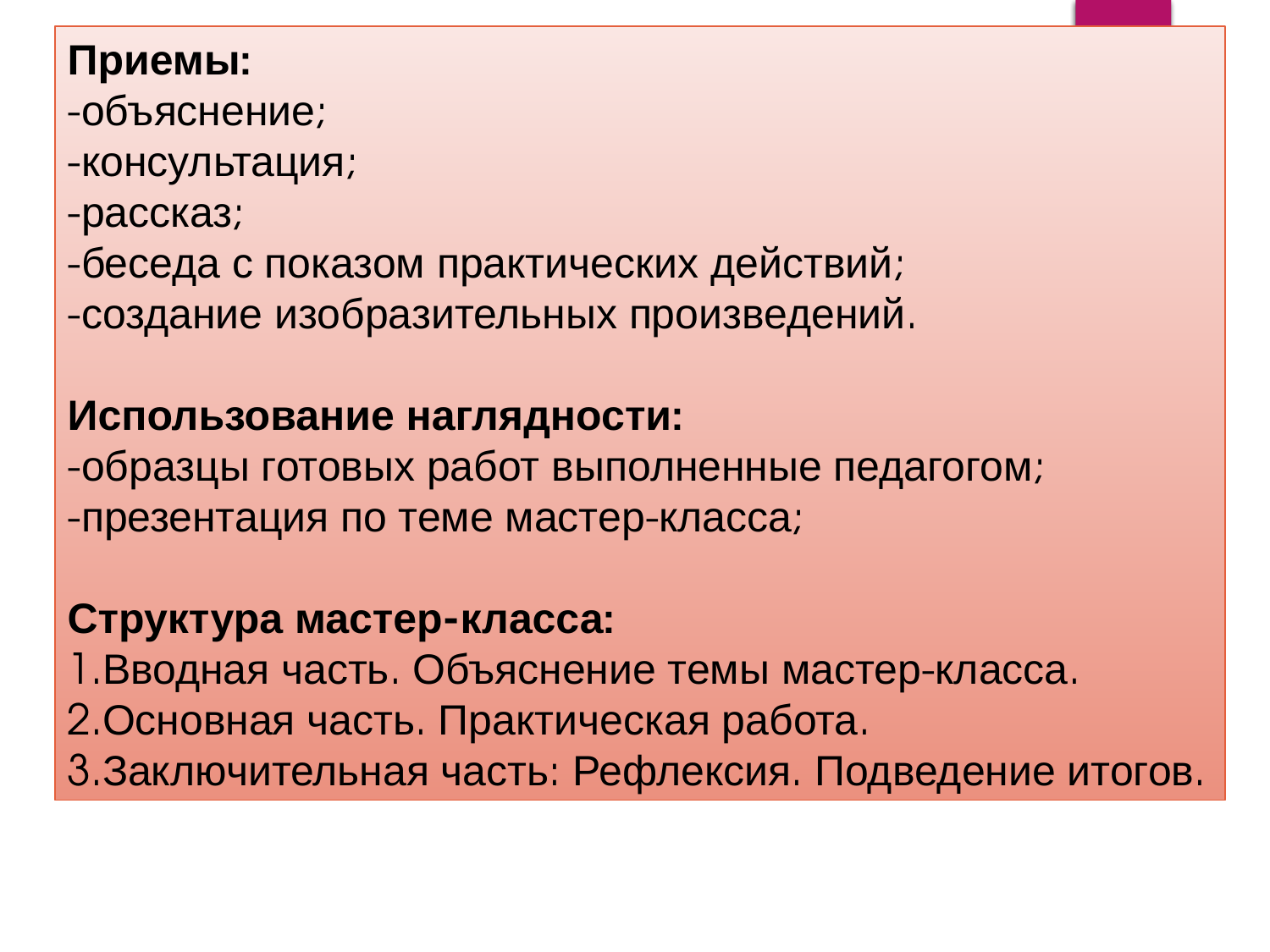

Приемы:
-объяснение;
-консультация;
-рассказ;
-беседа с показом практических действий;
-создание изобразительных произведений.

Использование наглядности:
-образцы готовых работ выполненные педагогом;
-презентация по теме мастер-класса;

Структура мастер-класса:
1.Вводная часть. Объяснение темы мастер-класса.
2.Основная часть. Практическая работа.
3.Заключительная часть: Рефлексия. Подведение итогов.